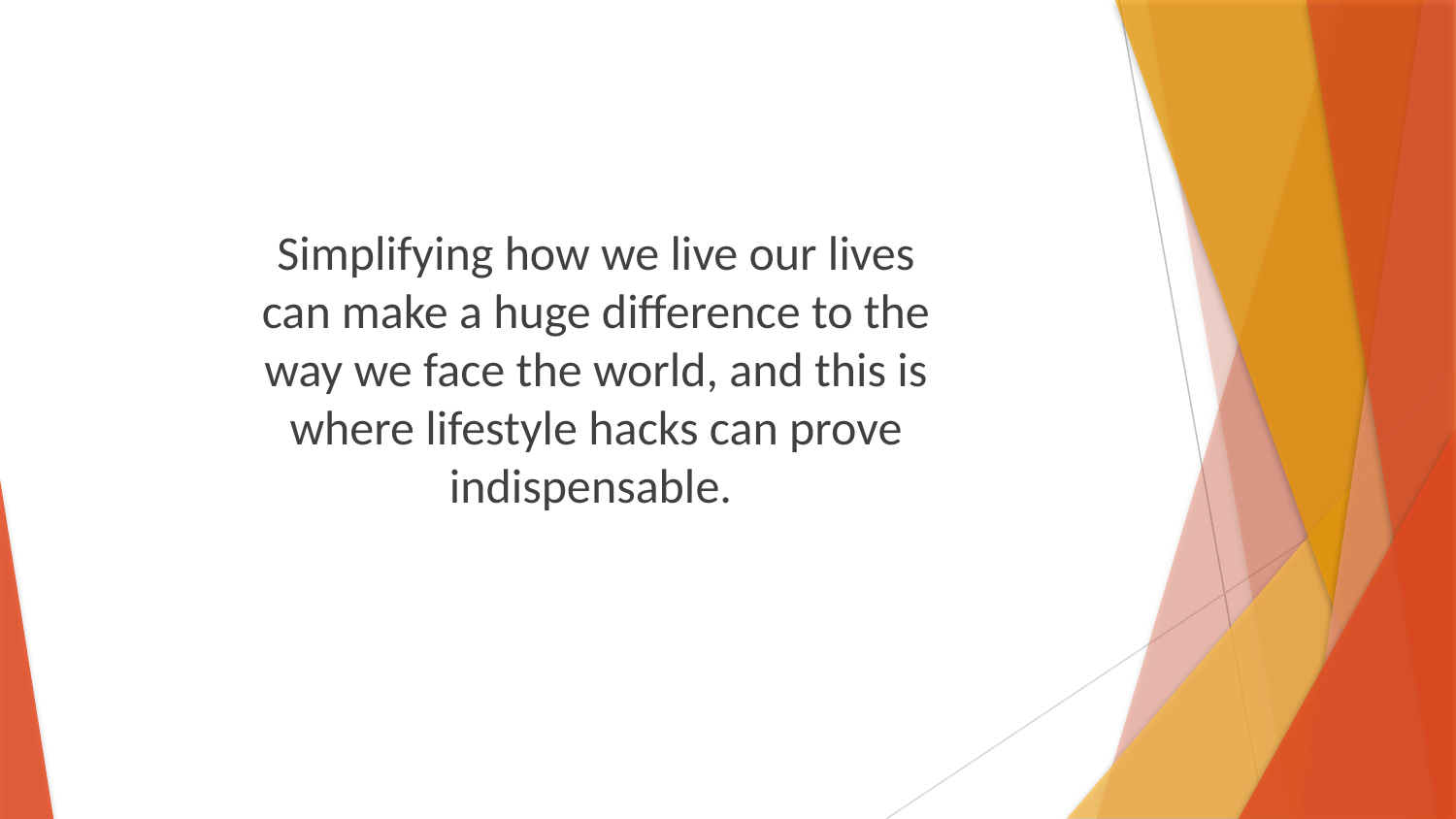

Simplifying how we live our lives can make a huge difference to the way we face the world, and this is where lifestyle hacks can prove indispensable.